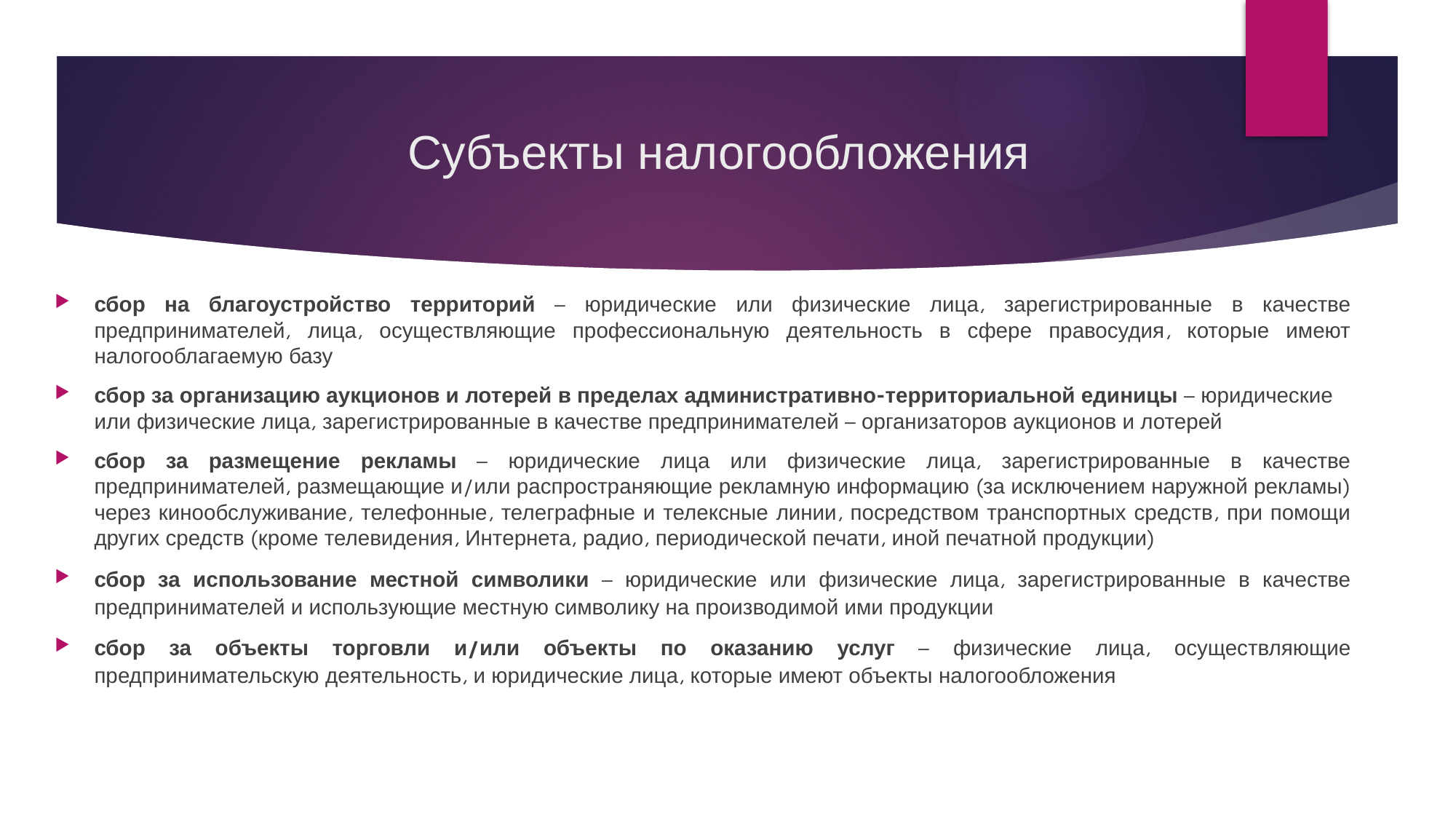

# Субъекты налогообложения
сбор на благоустройство территорий – юридические или физические лица, зарегистрированные в качестве предпринимателей, лица, осуществляющие профессиональную деятельность в сфере правосудия, которые имеют налогооблагаемую базу
сбор за организацию аукционов и лотерей в пределах административно-территориальной единицы – юридические или физические лица, зарегистрированные в качестве предпринимателей – организаторов аукционов и лотерей
сбор за размещение рекламы – юридические лица или физические лица, зарегистрированные в качестве предпринимателей, размещающие и/или распространяющие рекламную информацию (за исключением наружной рекламы) через кинообслуживание, телефонные, телеграфные и телексные линии, посредством транспортных средств, при помощи других средств (кроме телевидения, Интернета, радио, периодической печати, иной печатной продукции)
сбор за использование местной символики – юридические или физические лица, зарегистрированные в качестве предпринимателей и использующие местную символику на производимой ими продукции
сбор за объекты торговли и/или объекты по оказанию услуг – физические лица, осуществляющие предпринимательскую деятельность, и юридические лица, которые имеют объекты налогообложения